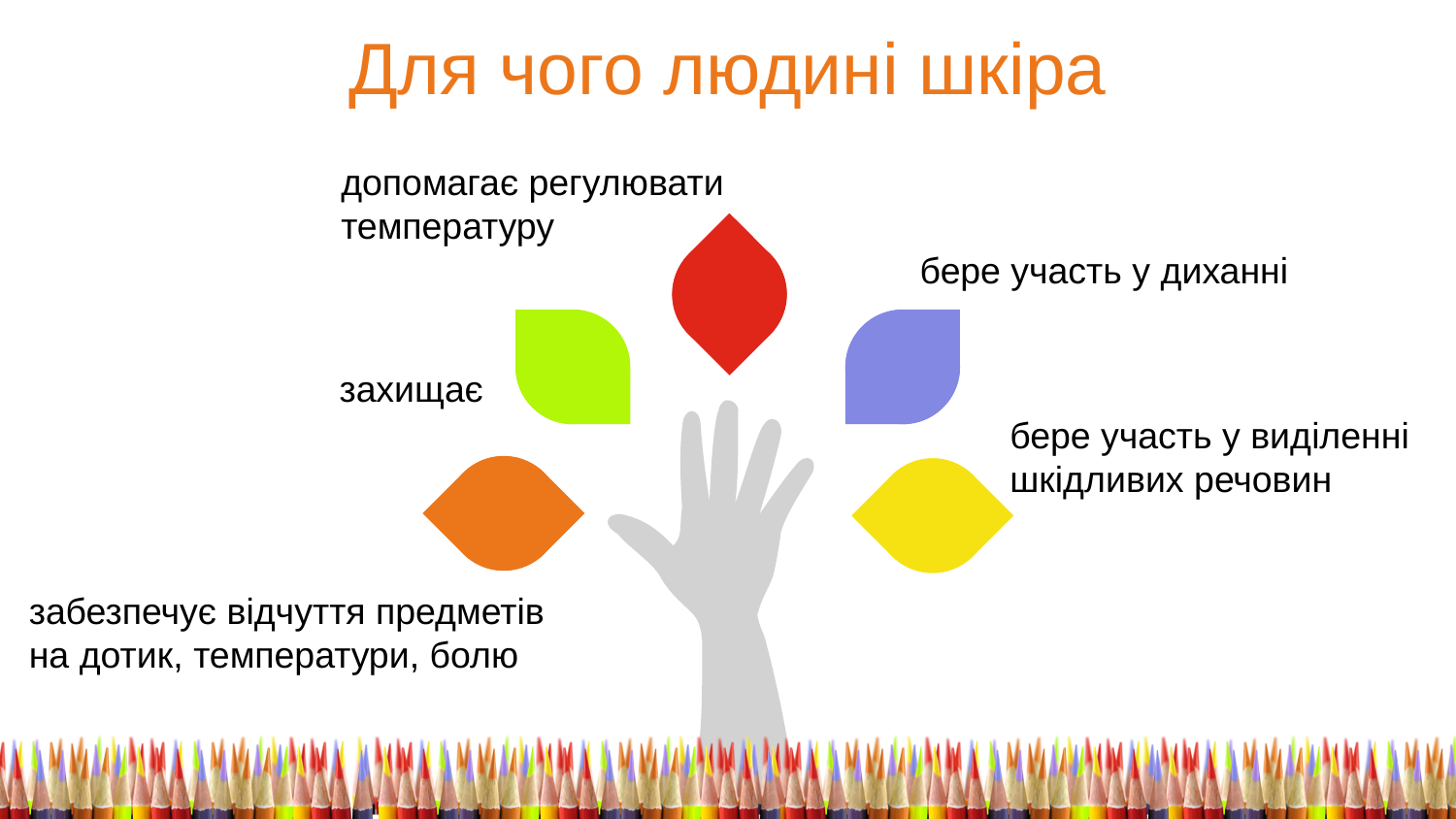

Для чого людині шкіра
допомагає регулювати
температуру

бере участь у диханні

захищає
бере участь у виділенні
шкідливих речовин

забезпечує відчуття предметів на дотик, температури, болю